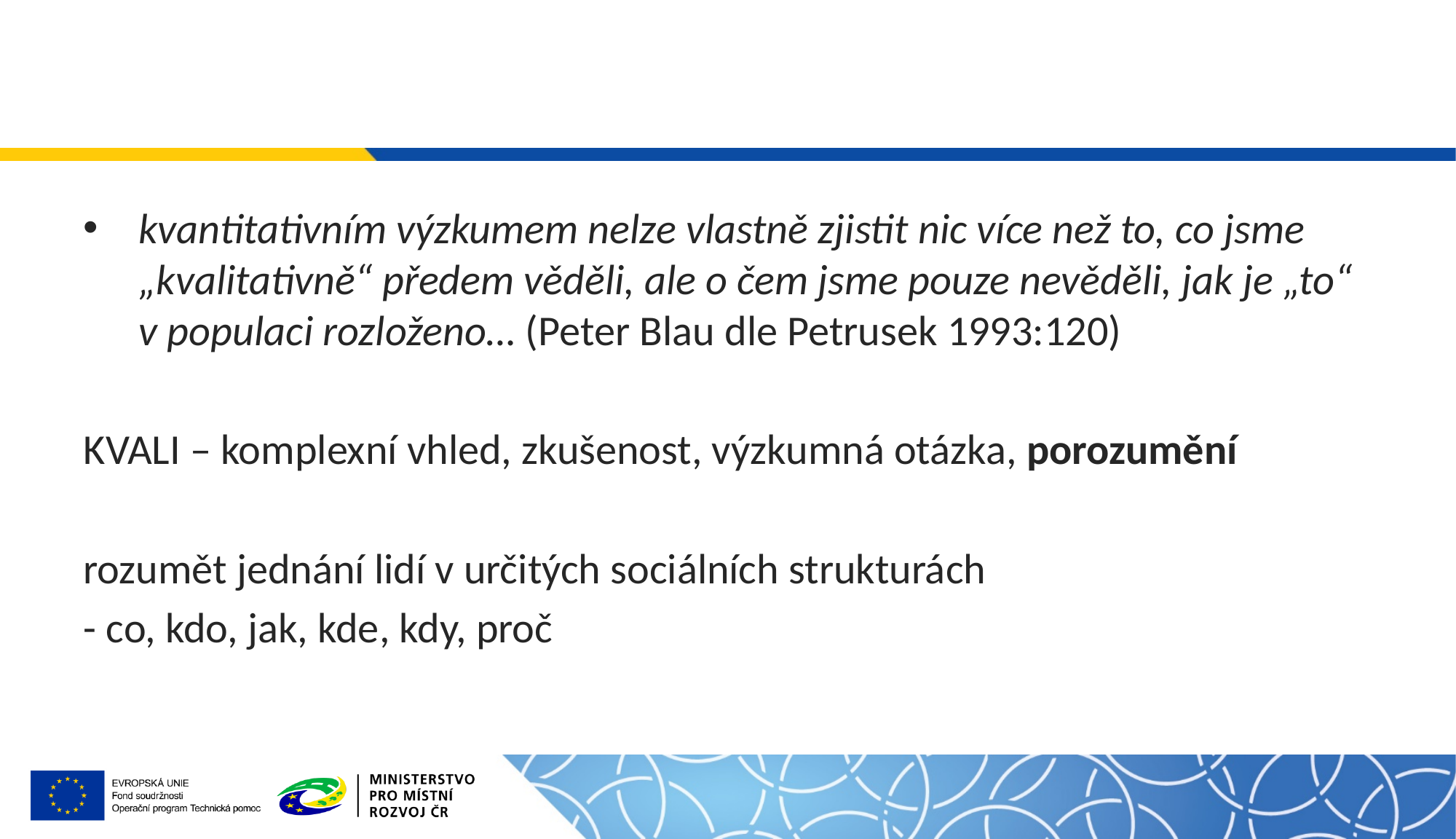

#
kvantitativním výzkumem nelze vlastně zjistit nic více než to, co jsme „kvalitativně“ předem věděli, ale o čem jsme pouze nevěděli, jak je „to“ v populaci rozloženo… (Peter Blau dle Petrusek 1993:120)

KVALI – komplexní vhled, zkušenost, výzkumná otázka, porozumění

rozumět jednání lidí v určitých sociálních strukturách
- co, kdo, jak, kde, kdy, proč